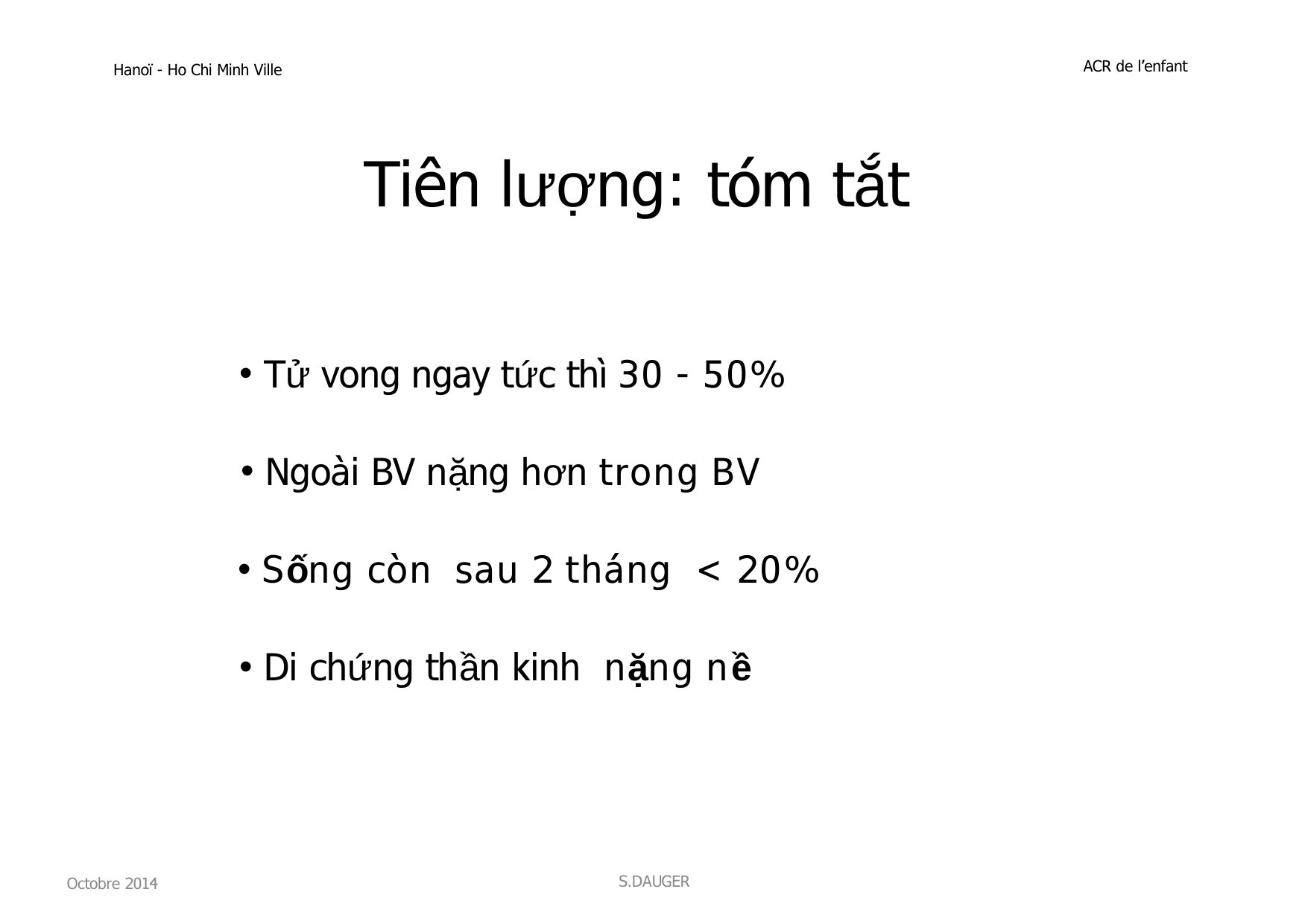

ACR de l’enfant
Hanoï - Ho Chi Minh Ville
Tiên lượng: tóm tắt
Tử vong ngay tức thì 30 - 50%

Ngoài BV nặng hơn trong BV

Sống còn  sau 2 tháng  < 20%

Di chứng thần kinh  nặng nề
Octobre 2014
S.DAUGER